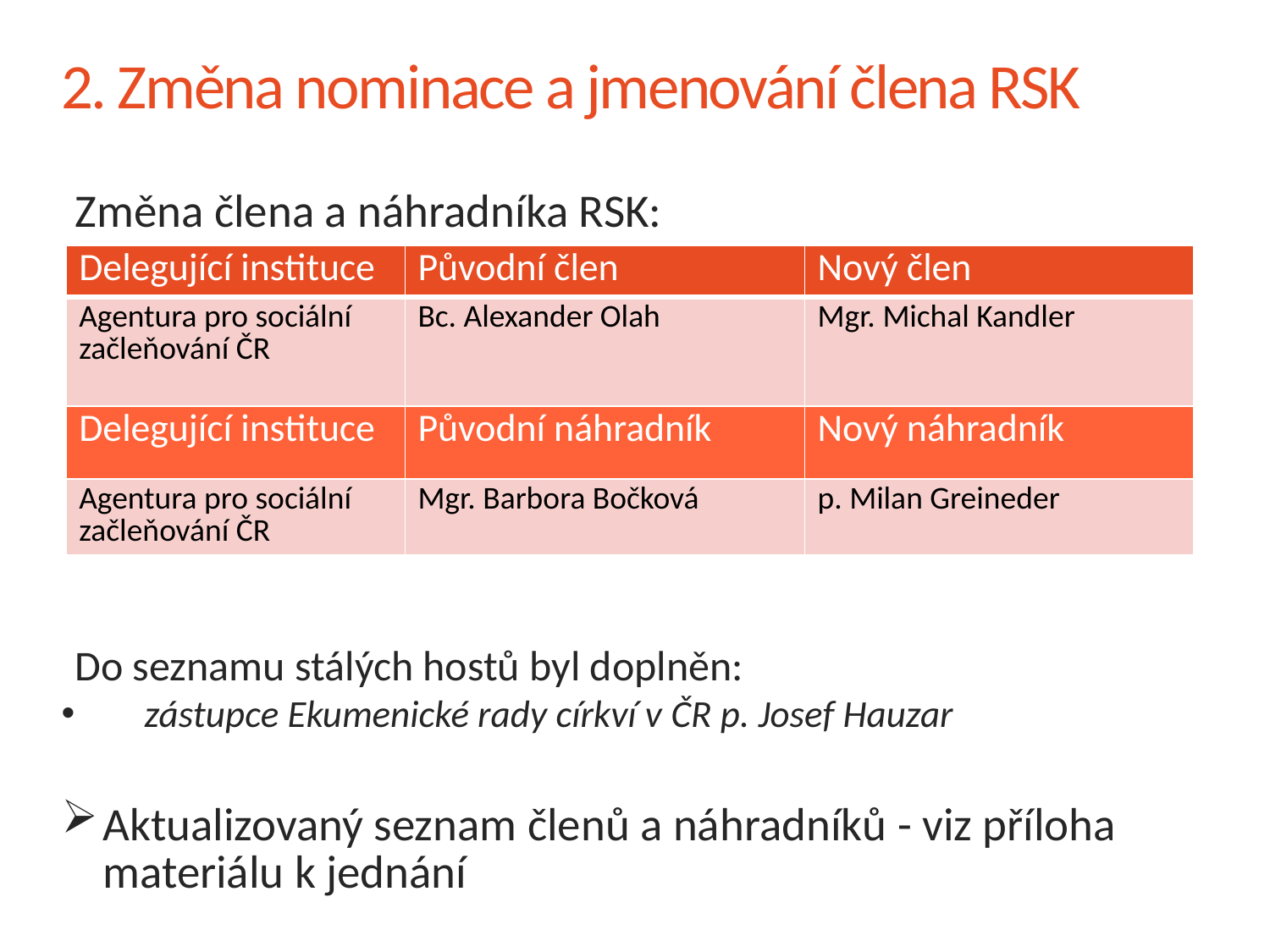

# 2. Změna nominace a jmenování člena RSK

Změna člena a náhradníka RSK:

Do seznamu stálých hostů byl doplněn:
zástupce Ekumenické rady církví v ČR p. Josef Hauzar

Aktualizovaný seznam členů a náhradníků - viz příloha materiálu k jednání

| Delegující instituce | Původní člen | Nový člen |
| --- | --- | --- |
| Agentura pro sociální začleňování ČR | Bc. Alexander Olah | Mgr. Michal Kandler |
| Delegující instituce | Původní náhradník | Nový náhradník |
| Agentura pro sociální začleňování ČR | Mgr. Barbora Bočková | p. Milan Greineder |